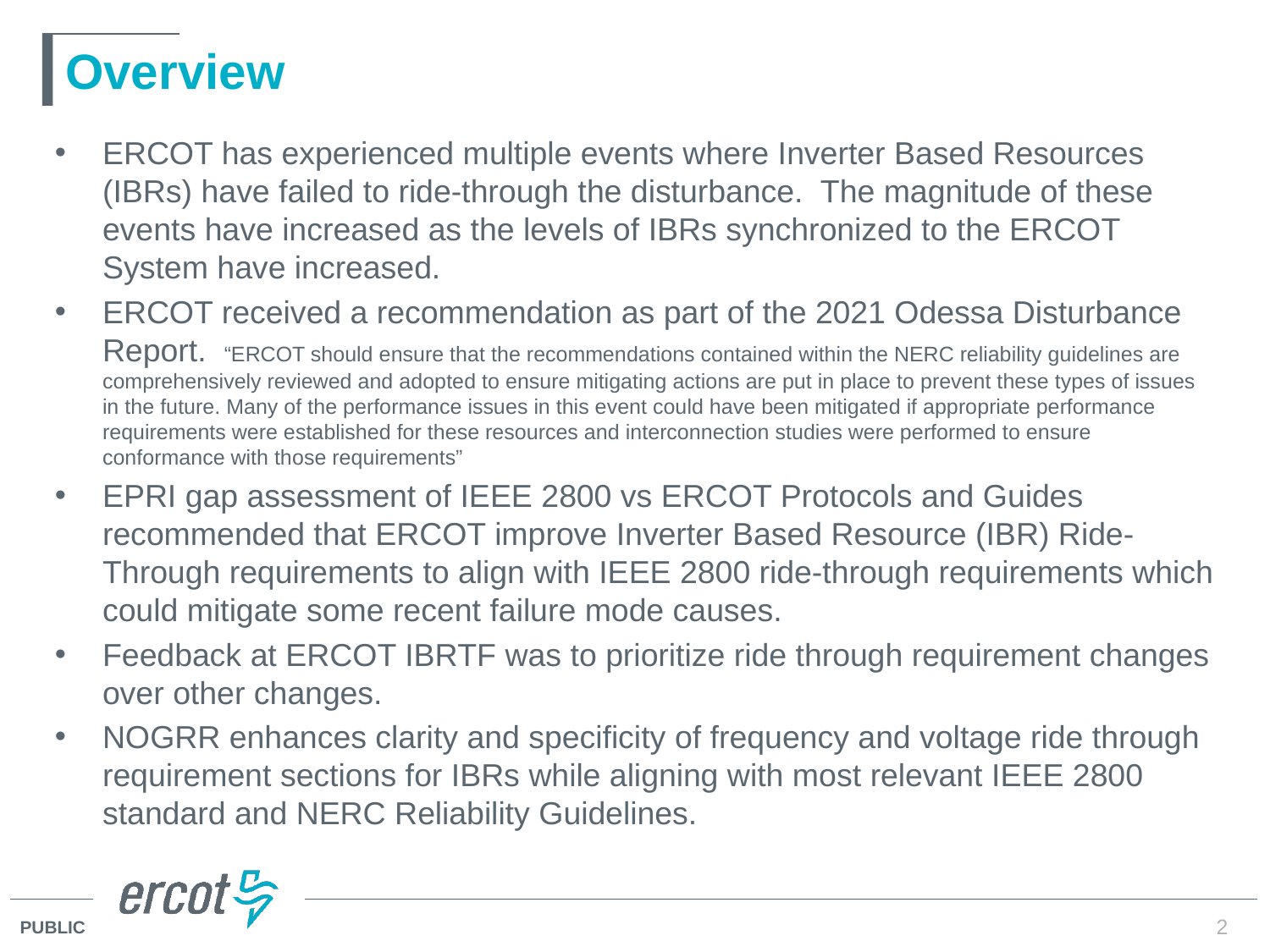

# Overview
ERCOT has experienced multiple events where Inverter Based Resources (IBRs) have failed to ride-through the disturbance.  The magnitude of these events have increased as the levels of IBRs synchronized to the ERCOT System have increased.
ERCOT received a recommendation as part of the 2021 Odessa Disturbance Report.  “ERCOT should ensure that the recommendations contained within the NERC reliability guidelines are comprehensively reviewed and adopted to ensure mitigating actions are put in place to prevent these types of issues in the future. Many of the performance issues in this event could have been mitigated if appropriate performance requirements were established for these resources and interconnection studies were performed to ensure conformance with those requirements”
EPRI gap assessment of IEEE 2800 vs ERCOT Protocols and Guides recommended that ERCOT improve Inverter Based Resource (IBR) Ride-Through requirements to align with IEEE 2800 ride-through requirements which could mitigate some recent failure mode causes.
Feedback at ERCOT IBRTF was to prioritize ride through requirement changes over other changes.
NOGRR enhances clarity and specificity of frequency and voltage ride through requirement sections for IBRs while aligning with most relevant IEEE 2800 standard and NERC Reliability Guidelines.

2